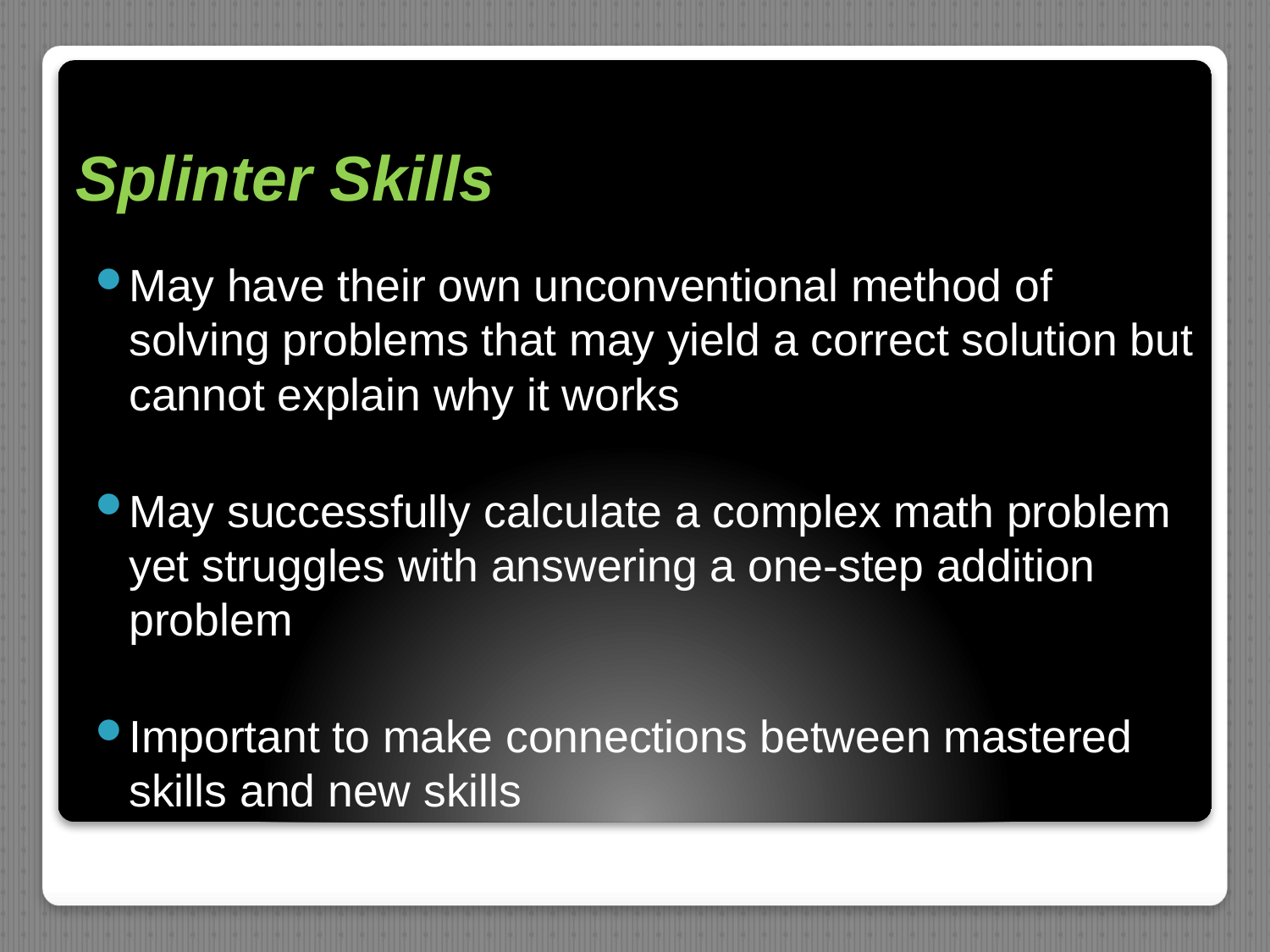

# Splinter Skills
May have their own unconventional method of solving problems that may yield a correct solution but cannot explain why it works

May successfully calculate a complex math problem yet struggles with answering a one-step addition problem

Important to make connections between mastered skills and new skills